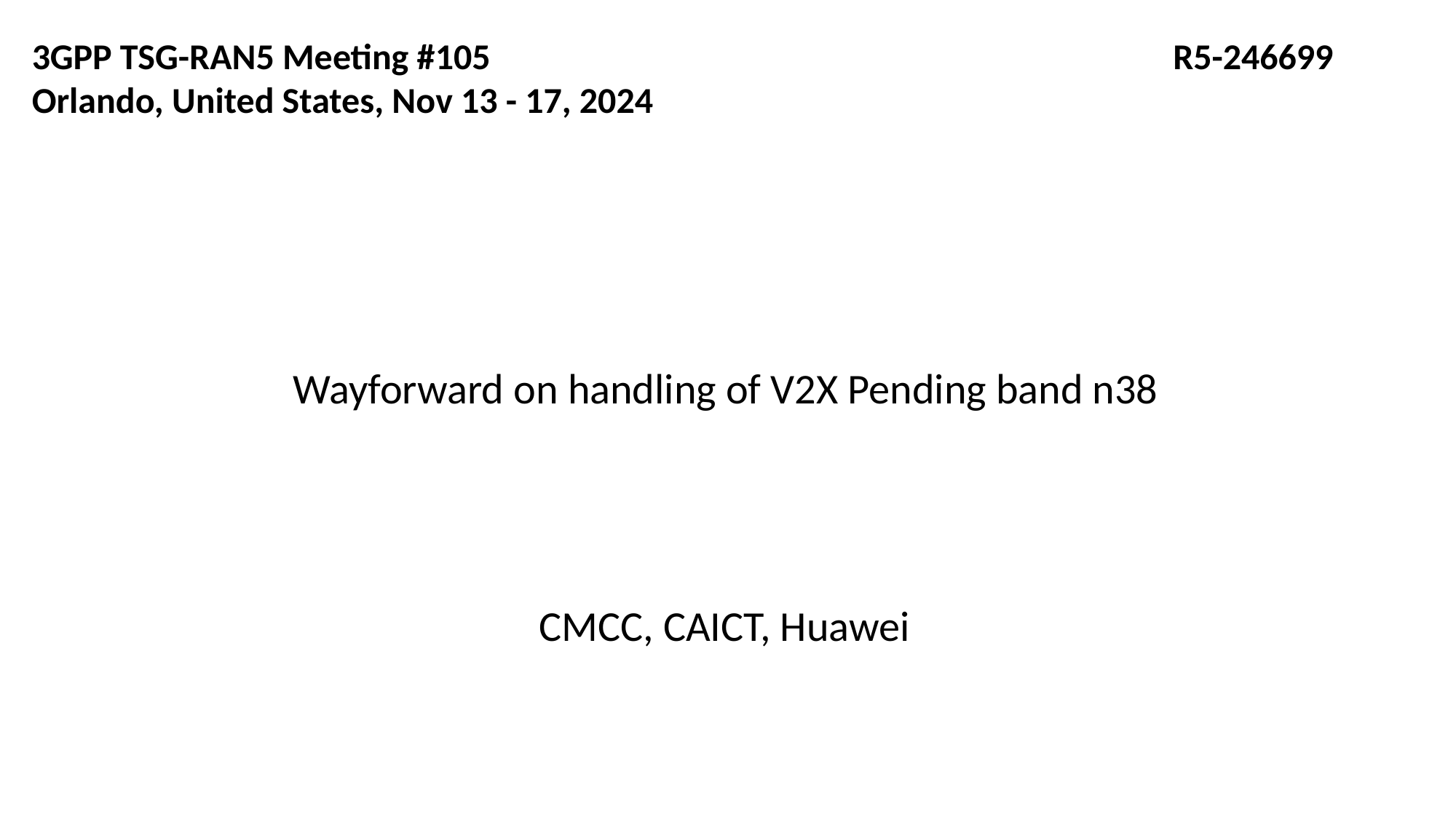

3GPP TSG-RAN5 Meeting #105 						      R5-246699
Orlando, United States, Nov 13 - 17, 2024
# Wayforward on handling of V2X Pending band n38
CMCC, CAICT, Huawei